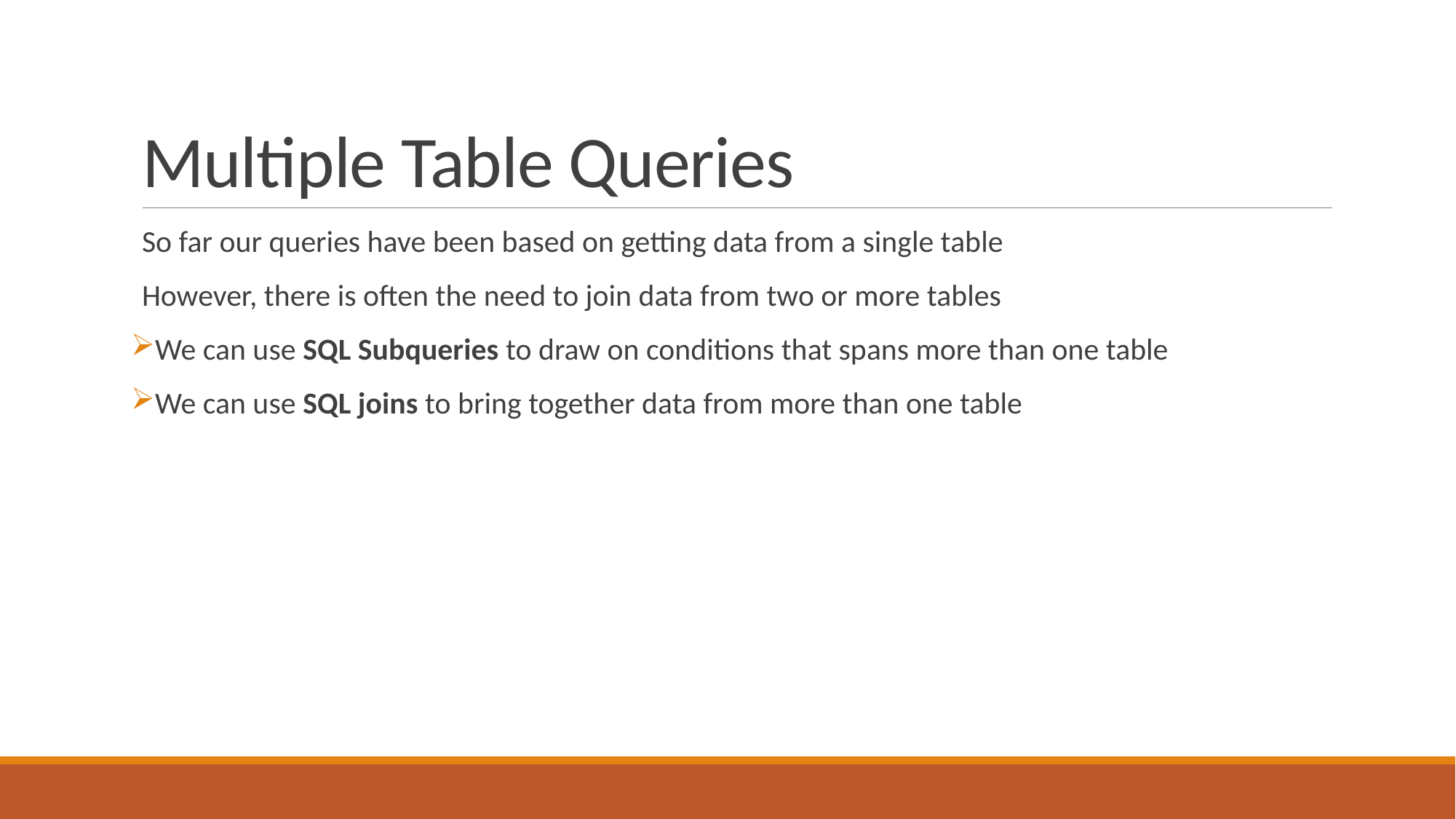

# Multiple Table Queries
So far our queries have been based on getting data from a single table
However, there is often the need to join data from two or more tables
We can use SQL Subqueries to draw on conditions that spans more than one table
We can use SQL joins to bring together data from more than one table